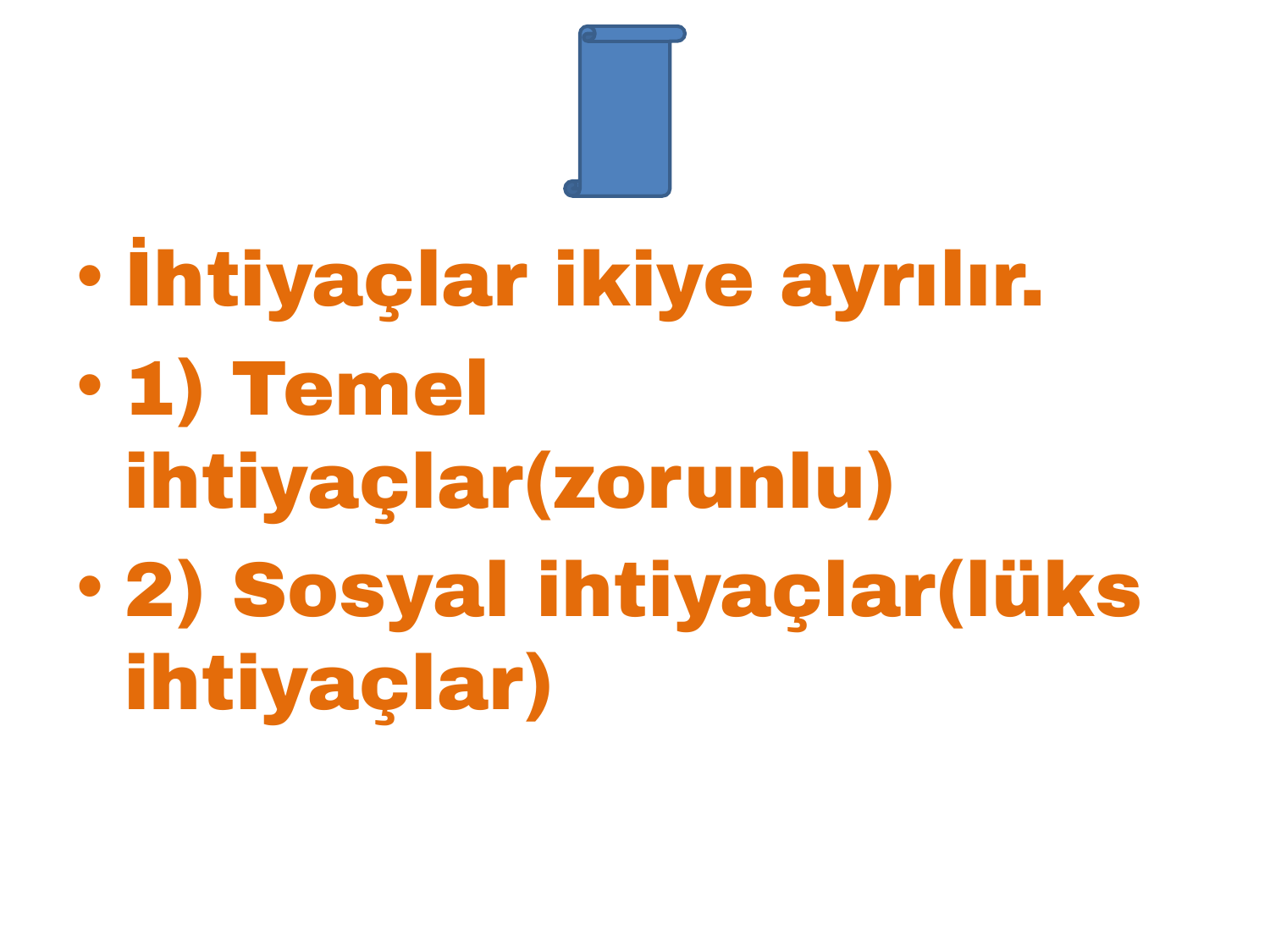

#
İhtiyaçlar ikiye ayrılır.
1) Temel ihtiyaçlar(zorunlu)
2) Sosyal ihtiyaçlar(lüks ihtiyaçlar)